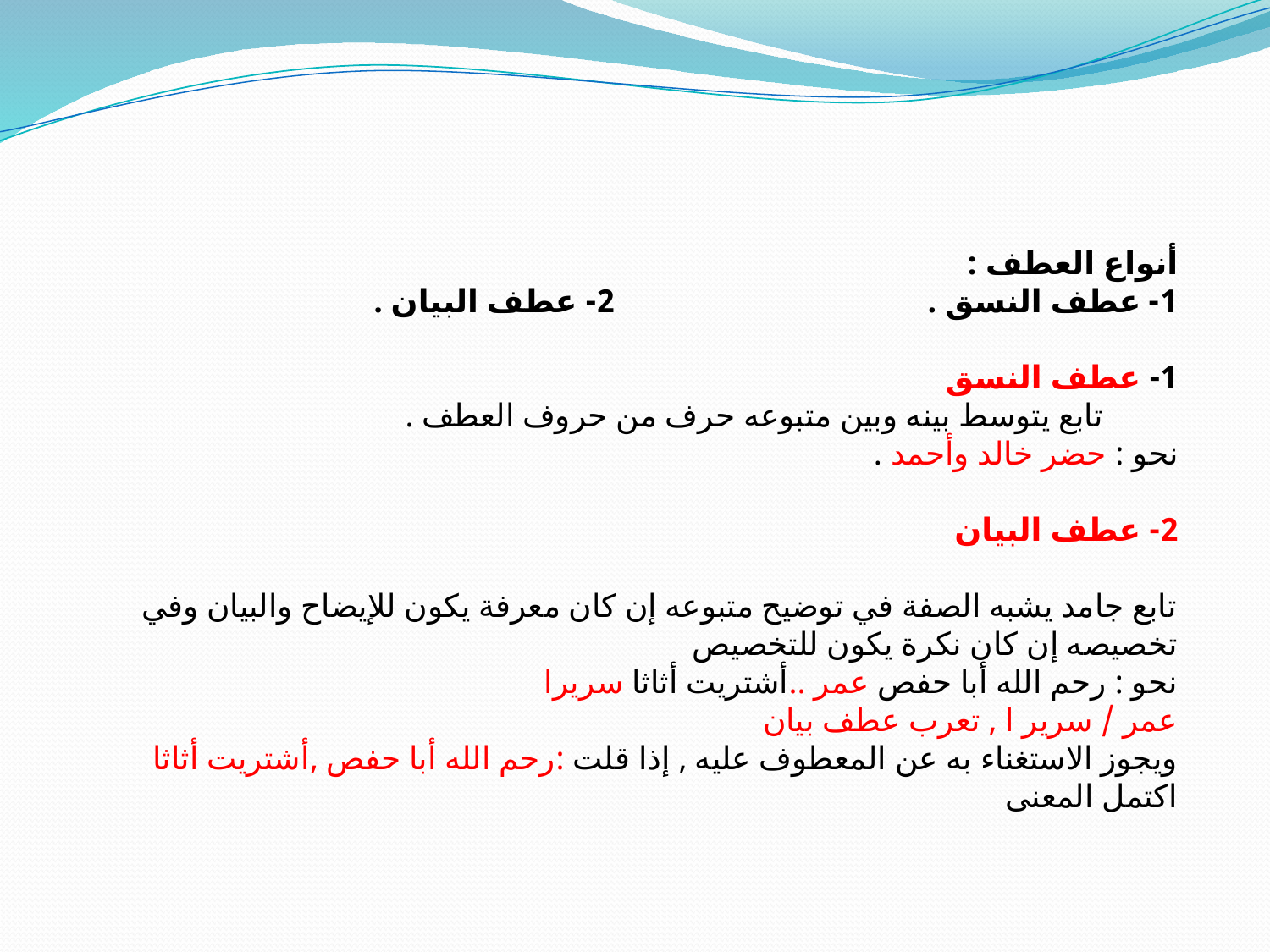

أنواع العطف :
1- عطف النسق .                                      2- عطف البيان .

1- عطف النسق
         تابع يتوسط بينه وبين متبوعه حرف من حروف العطف .
نحو : حضر خالد وأحمد .

2- عطف البيان

تابع جامد يشبه الصفة في توضيح متبوعه إن كان معرفة يكون للإيضاح والبيان وفي تخصيصه إن كان نكرة يكون للتخصيص
نحو : رحم الله أبا حفص عمر ..أشتريت أثاثا سريرا
عمر / سرير ا , تعرب عطف بيان
ويجوز الاستغناء به عن المعطوف عليه , إذا قلت :رحم الله أبا حفص ,أشتريت أثاثا اكتمل المعنى